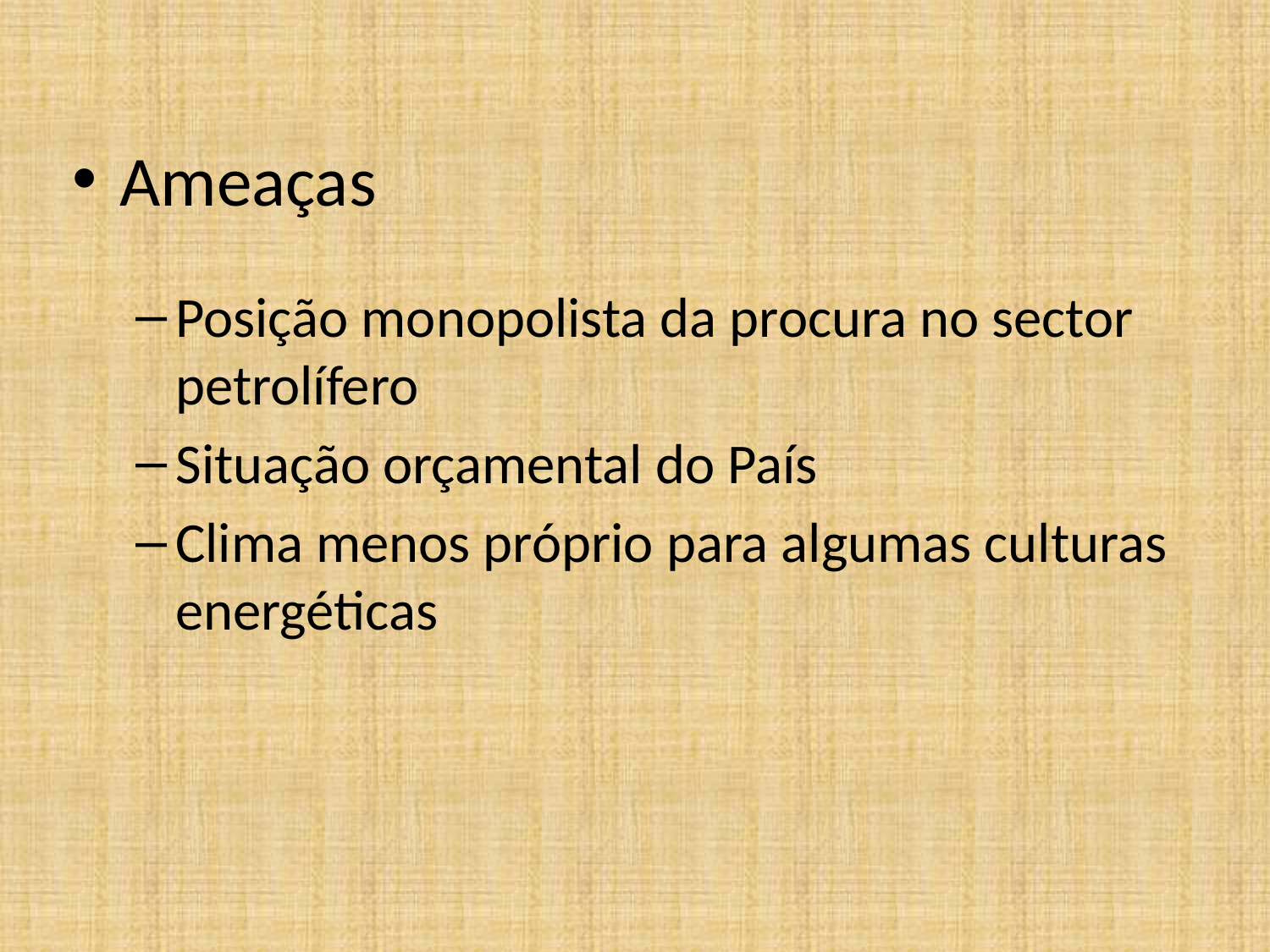

Ameaças

Posição monopolista da procura no sector petrolífero
Situação orçamental do País
Clima menos próprio para algumas culturas energéticas